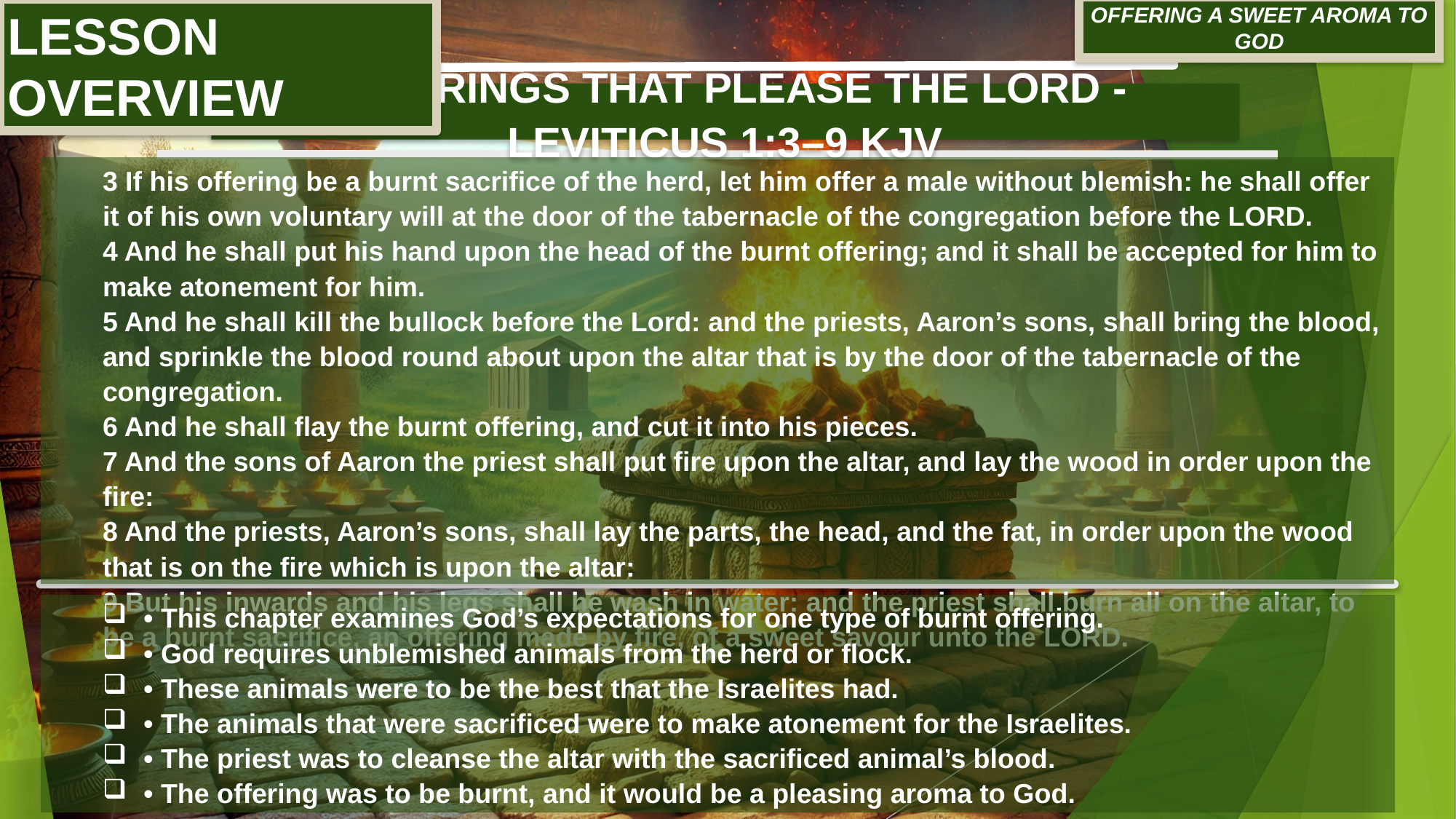

Offering a Sweet Aroma to God
LESSON OVERVIEW
Offerings That Please the Lord - Leviticus 1:3–9 KJV

3 If his offering be a burnt sacrifice of the herd, let him offer a male without blemish: he shall offer it of his own voluntary will at the door of the tabernacle of the congregation before the LORD.
4 And he shall put his hand upon the head of the burnt offering; and it shall be accepted for him to make atonement for him.
5 And he shall kill the bullock before the Lord: and the priests, Aaron’s sons, shall bring the blood, and sprinkle the blood round about upon the altar that is by the door of the tabernacle of the congregation.
6 And he shall flay the burnt offering, and cut it into his pieces.
7 And the sons of Aaron the priest shall put fire upon the altar, and lay the wood in order upon the fire:
8 And the priests, Aaron’s sons, shall lay the parts, the head, and the fat, in order upon the wood that is on the fire which is upon the altar:
9 But his inwards and his legs shall he wash in water: and the priest shall burn all on the altar, to be a burnt sacrifice, an offering made by fire, of a sweet savour unto the LORD.

• This chapter examines God’s expectations for one type of burnt offering.
• God requires unblemished animals from the herd or flock.
• These animals were to be the best that the Israelites had.
• The animals that were sacrificed were to make atonement for the Israelites.
• The priest was to cleanse the altar with the sacrificed animal’s blood.
• The offering was to be burnt, and it would be a pleasing aroma to God.